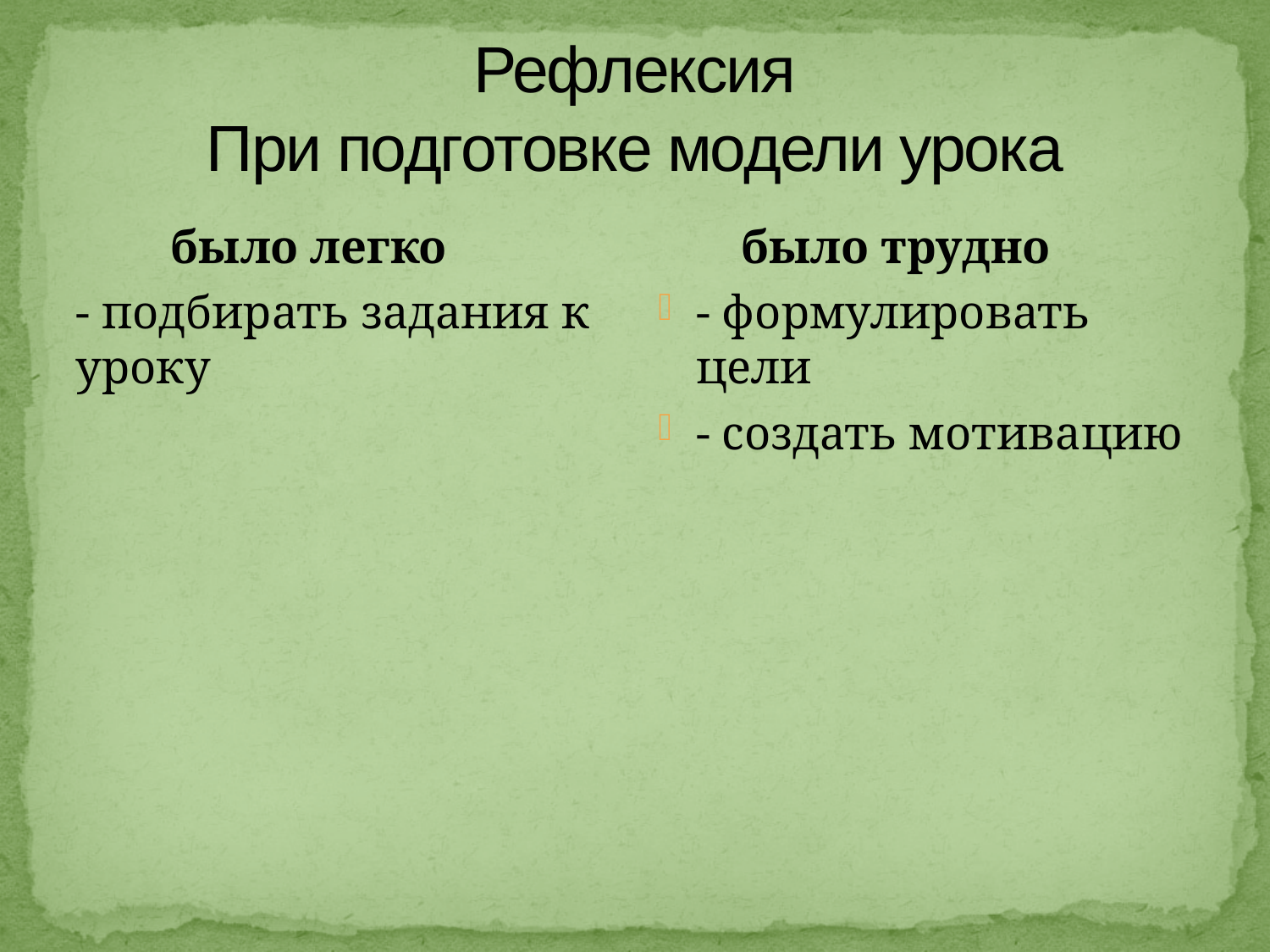

# Рефлексия При подготовке модели урока
        было легко
- подбирать задания к уроку

       было трудно
- формулировать цели
- создать мотивацию